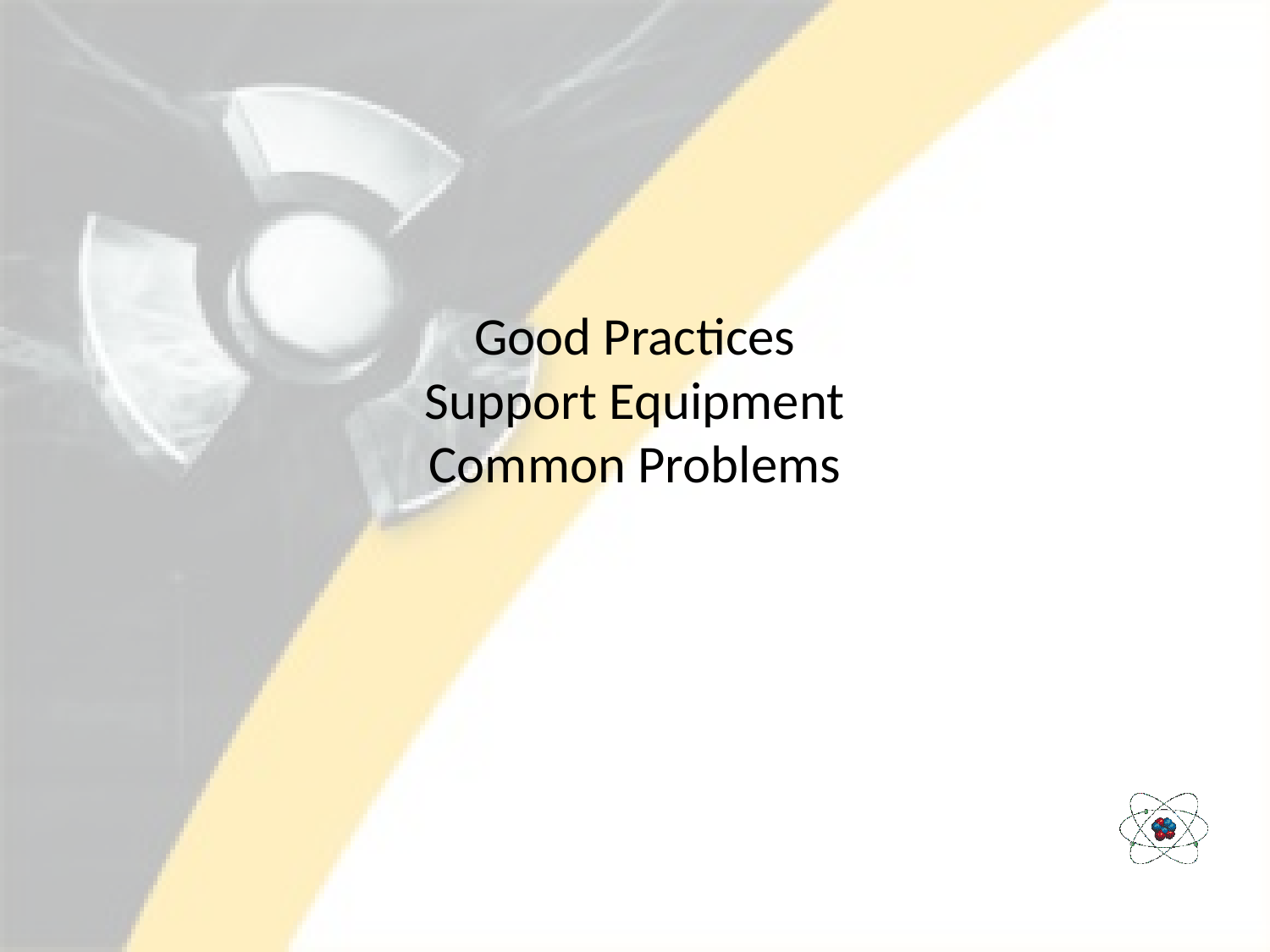

# Good Practices Support Equipment Common Problems